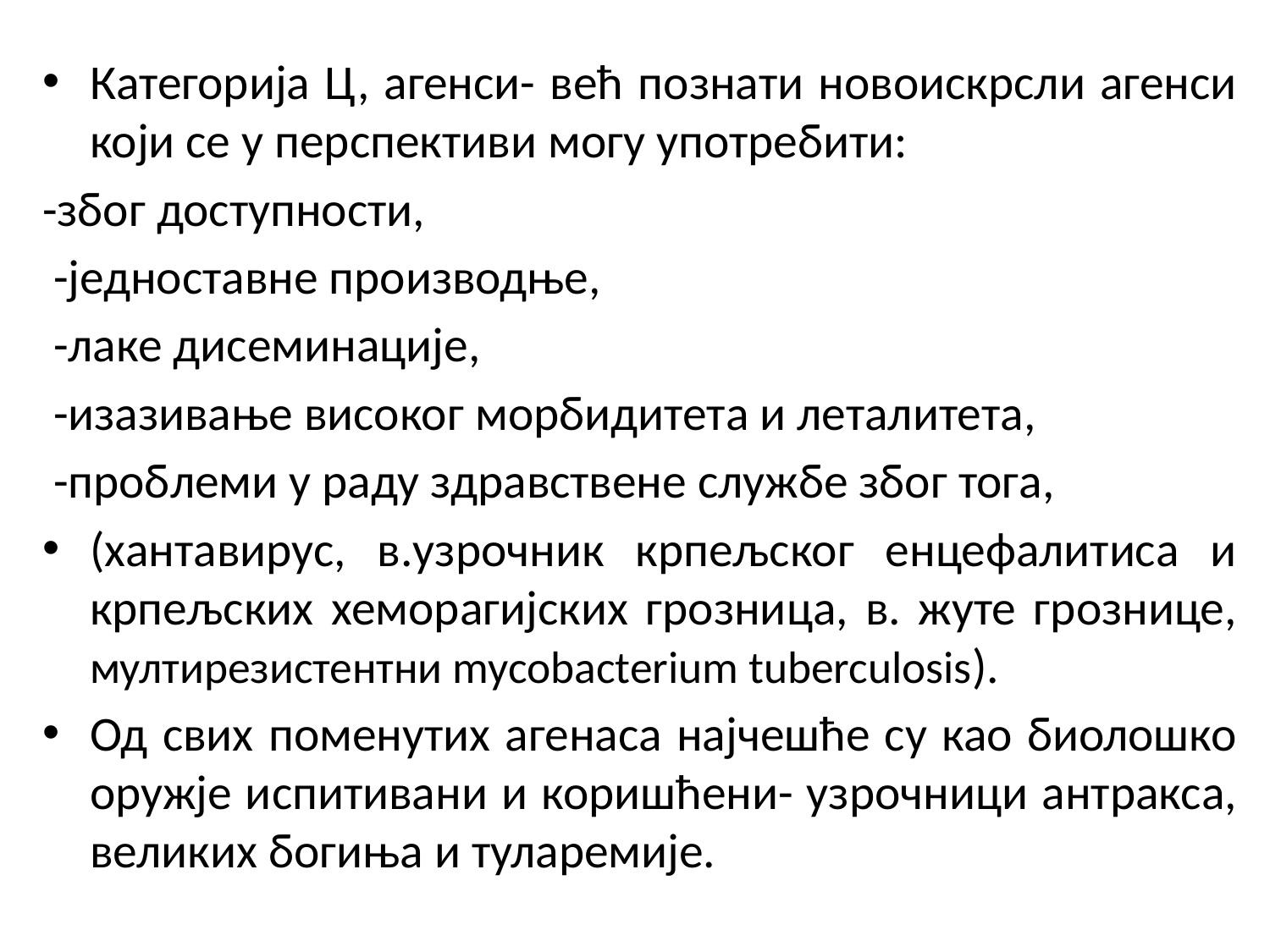

Категорија Ц, агенси- већ познати новоискрсли агенси који се у перспективи могу употребити:
-због доступности,
 -једноставне производње,
 -лаке дисеминације,
 -изазивање високог морбидитета и леталитета,
 -проблеми у раду здравствене службе због тога,
(хантавирус, в.узрочник крпељског енцефалитиса и крпељских хеморагијских грозница, в. жуте грознице, мултирезистентни mycobacterium tuberculosis).
Од свих поменутих агенаса најчешће су као биолошко оружје испитивани и коришћени- узрочници антракса, великих богиња и туларемије.